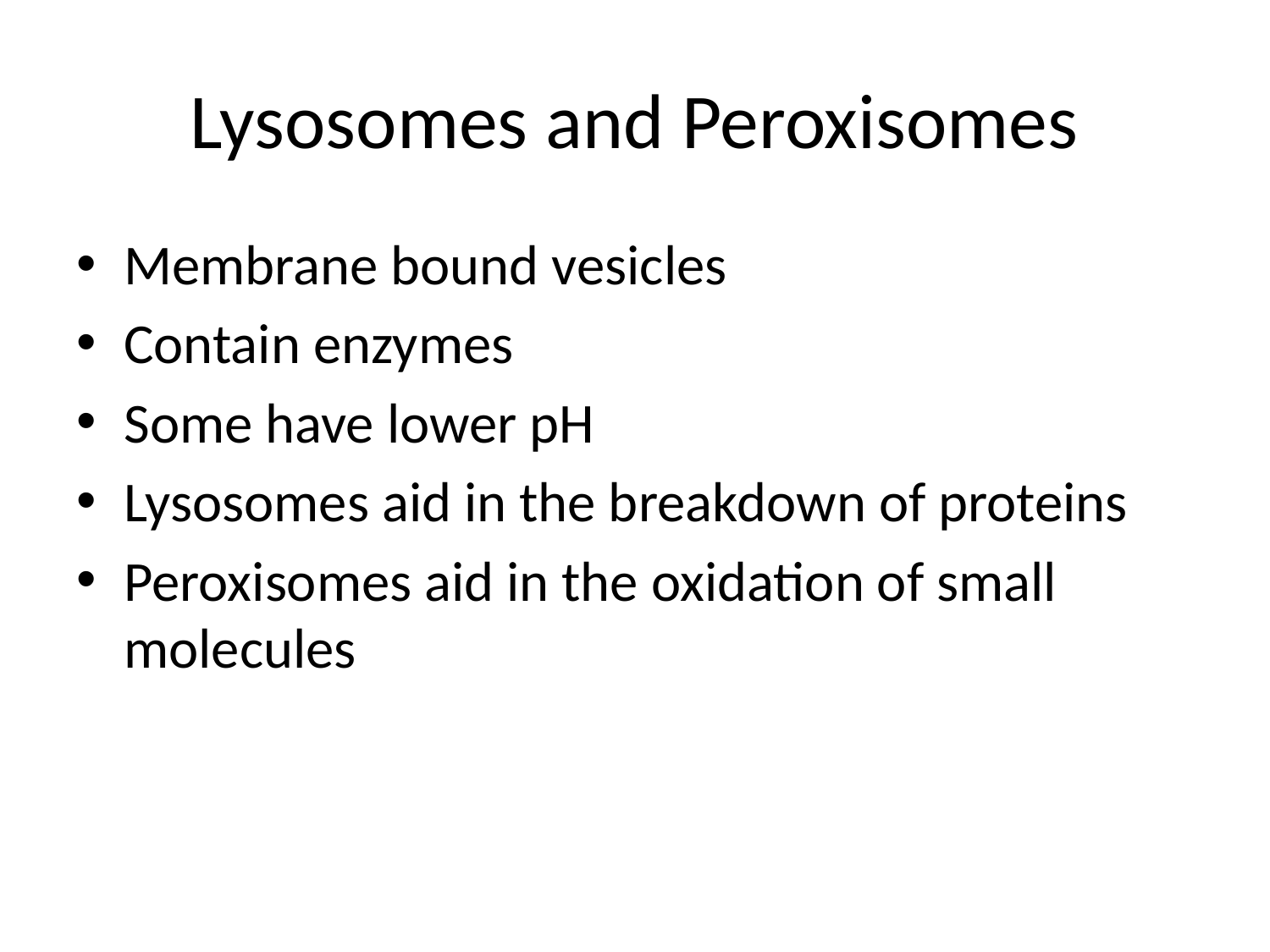

# Lysosomes and Peroxisomes
Membrane bound vesicles
Contain enzymes
Some have lower pH
Lysosomes aid in the breakdown of proteins
Peroxisomes aid in the oxidation of small molecules